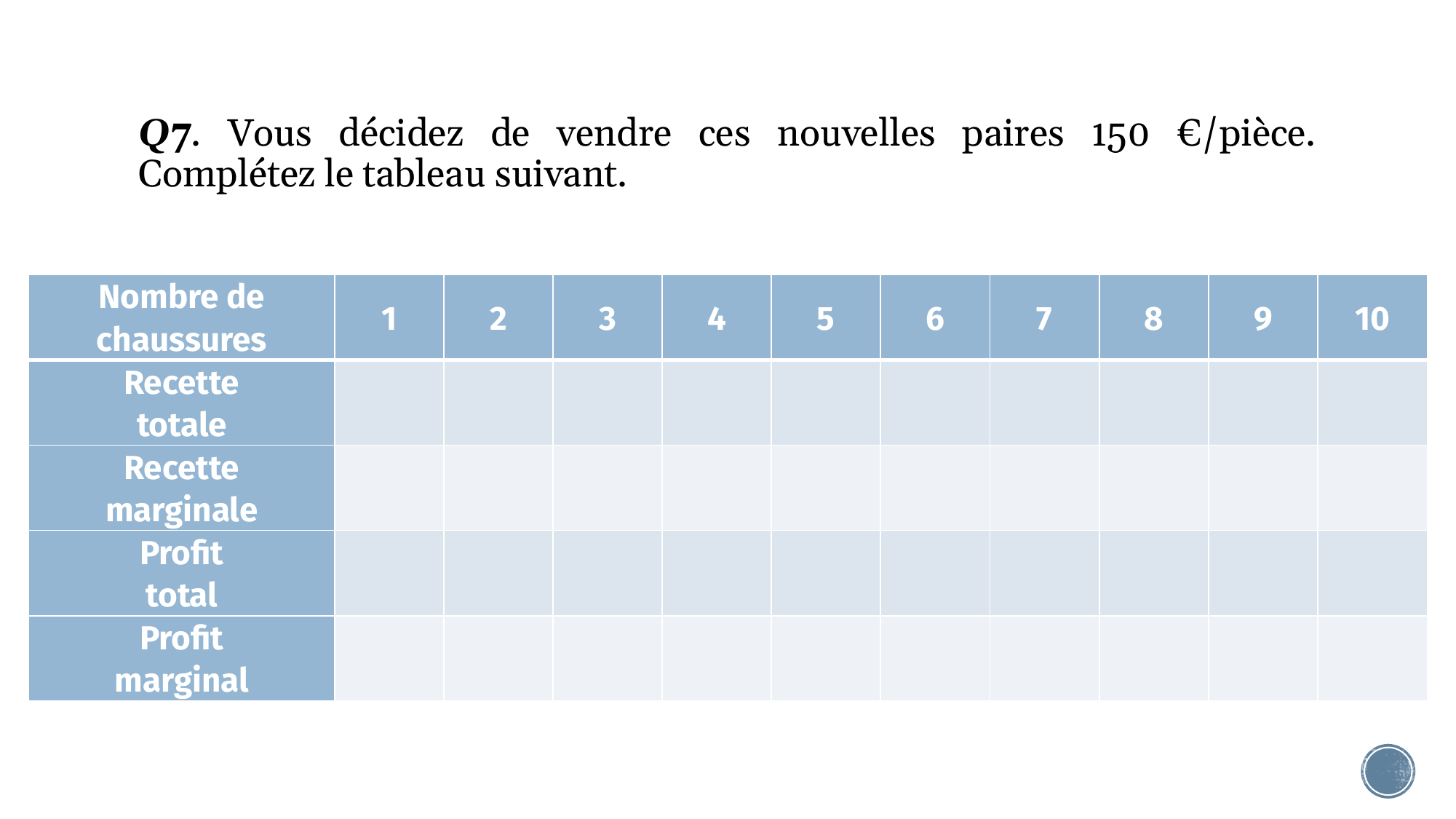

# Q7. Vous décidez de vendre ces nouvelles paires 150 €/pièce. Complétez le tableau suivant.
| Nombre de chaussures | 1 | 2 | 3 | 4 | 5 | 6 | 7 | 8 | 9 | 10 |
| --- | --- | --- | --- | --- | --- | --- | --- | --- | --- | --- |
| Recette totale |  |  |  |  |  |  |  |  |  |  |
| Recette marginale |  |  |  |  |  |  |  |  |  |  |
| Profit total |  |  |  |  |  |  |  |  |  |  |
| Profit marginal |  |  |  |  |  |  |  |  |  |  |